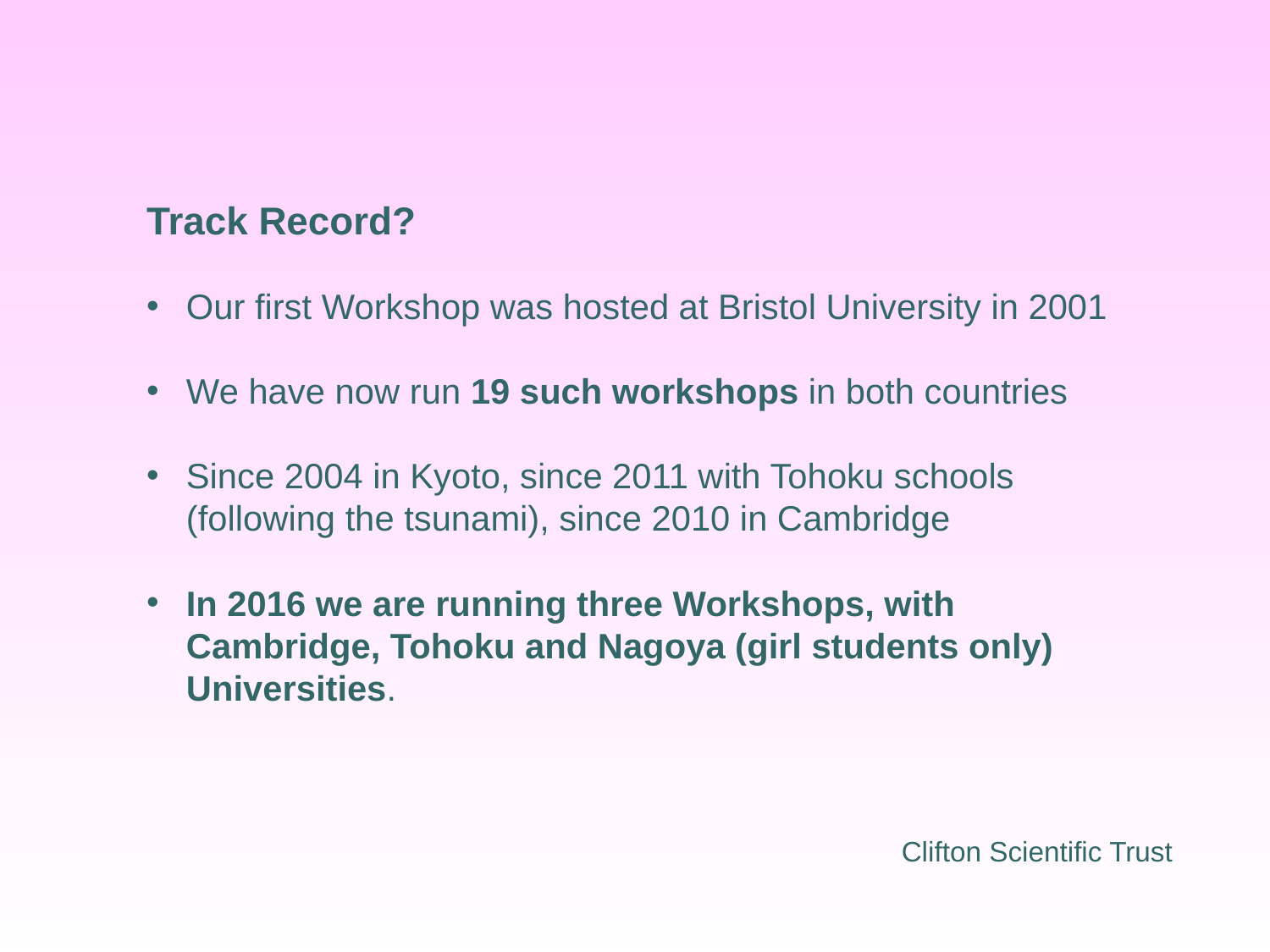

Track Record?

Our first Workshop was hosted at Bristol University in 2001

We have now run 19 such workshops in both countries

Since 2004 in Kyoto, since 2011 with Tohoku schools (following the tsunami), since 2010 in Cambridge

In 2016 we are running three Workshops, with Cambridge, Tohoku and Nagoya (girl students only) Universities.

Clifton Scientific Trust